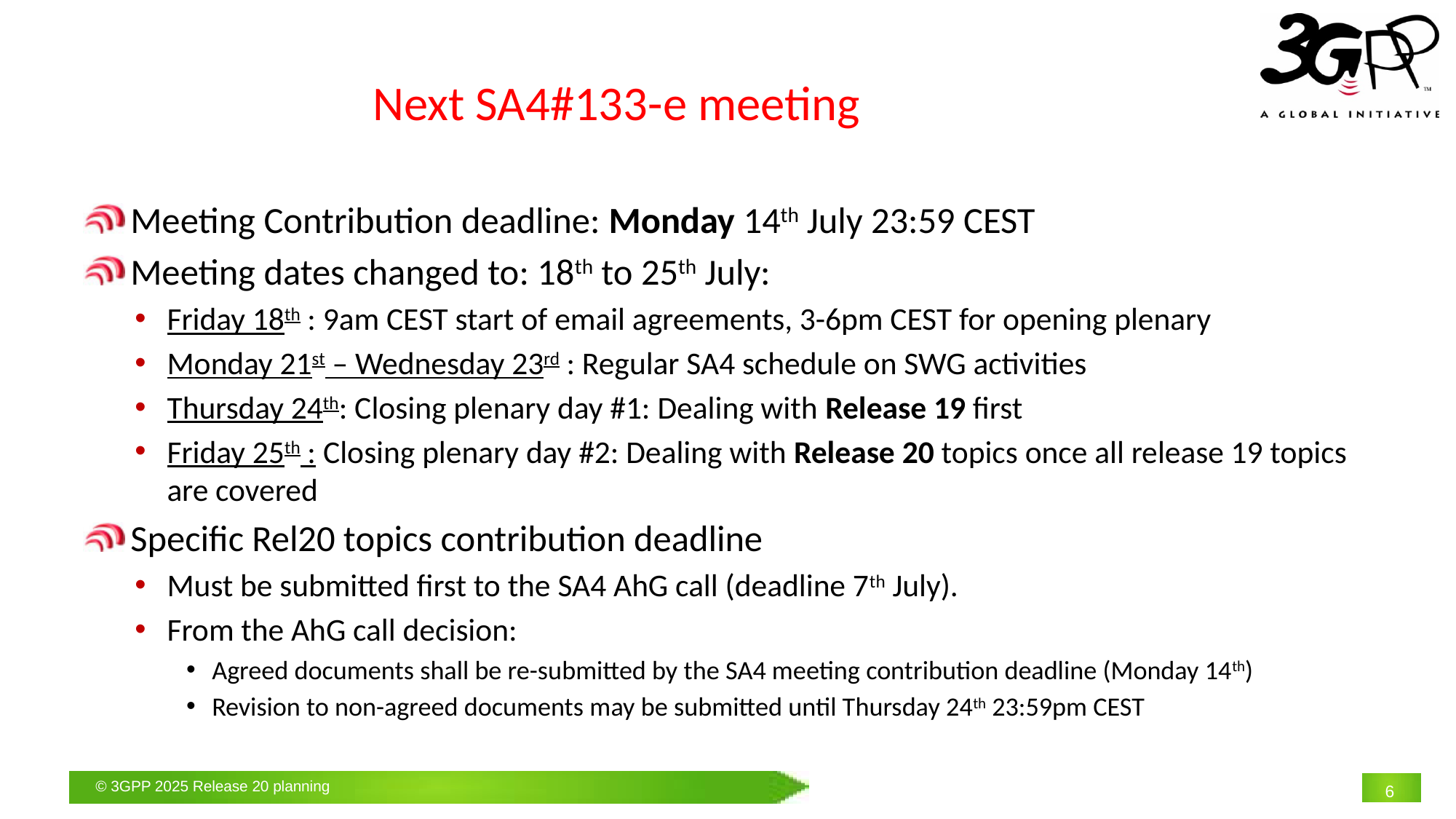

# Next SA4#133-e meeting
 Meeting Contribution deadline: Monday 14th July 23:59 CEST
 Meeting dates changed to: 18th to 25th July:
Friday 18th : 9am CEST start of email agreements, 3-6pm CEST for opening plenary
Monday 21st – Wednesday 23rd : Regular SA4 schedule on SWG activities
Thursday 24th: Closing plenary day #1: Dealing with Release 19 first
Friday 25th : Closing plenary day #2: Dealing with Release 20 topics once all release 19 topics are covered
 Specific Rel20 topics contribution deadline
Must be submitted first to the SA4 AhG call (deadline 7th July).
From the AhG call decision:
Agreed documents shall be re-submitted by the SA4 meeting contribution deadline (Monday 14th)
Revision to non-agreed documents may be submitted until Thursday 24th 23:59pm CEST

6